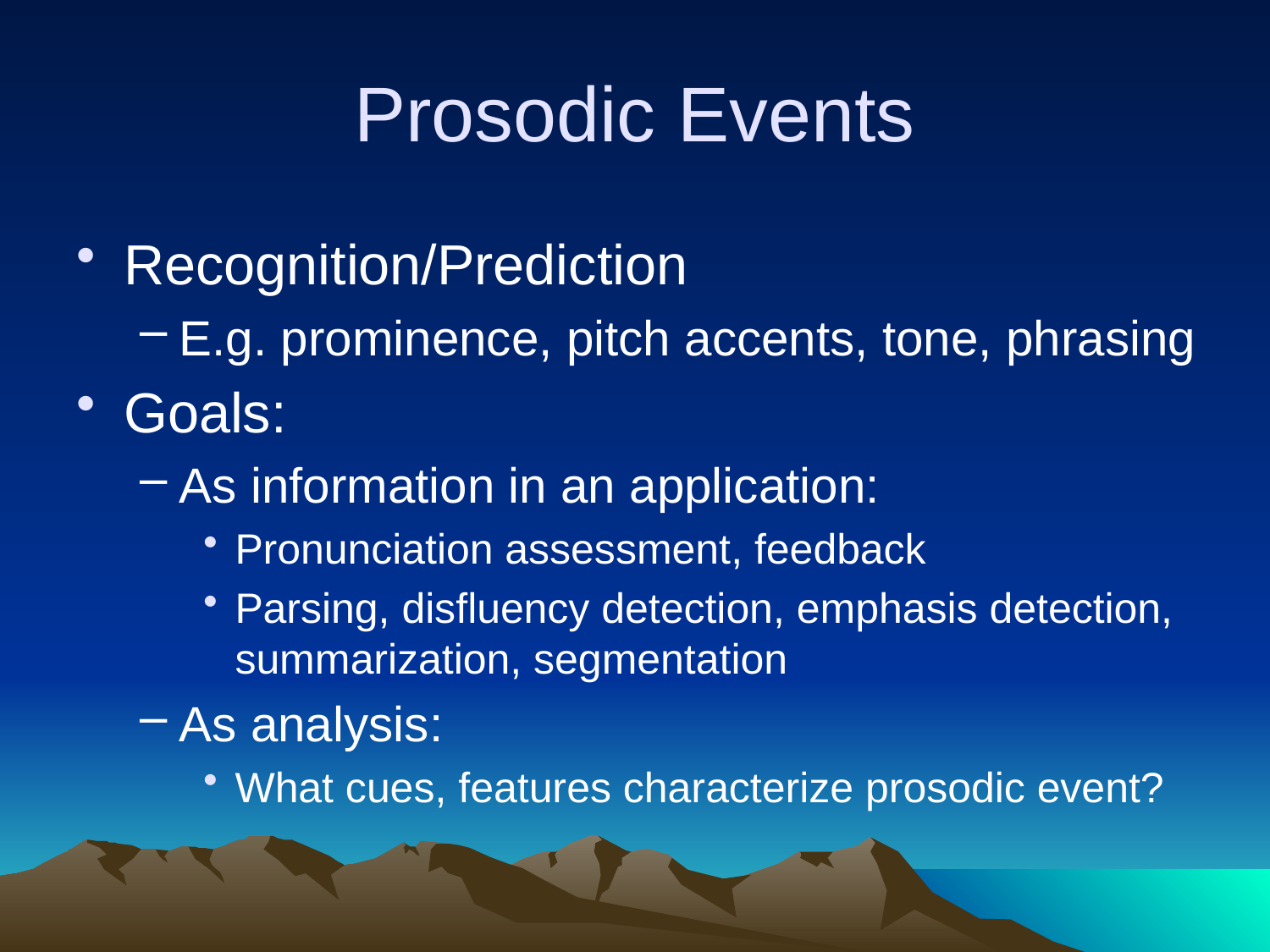

# Prosodic Events
Recognition/Prediction
E.g. prominence, pitch accents, tone, phrasing
Goals:
As information in an application:
Pronunciation assessment, feedback
Parsing, disfluency detection, emphasis detection, summarization, segmentation
As analysis:
What cues, features characterize prosodic event?